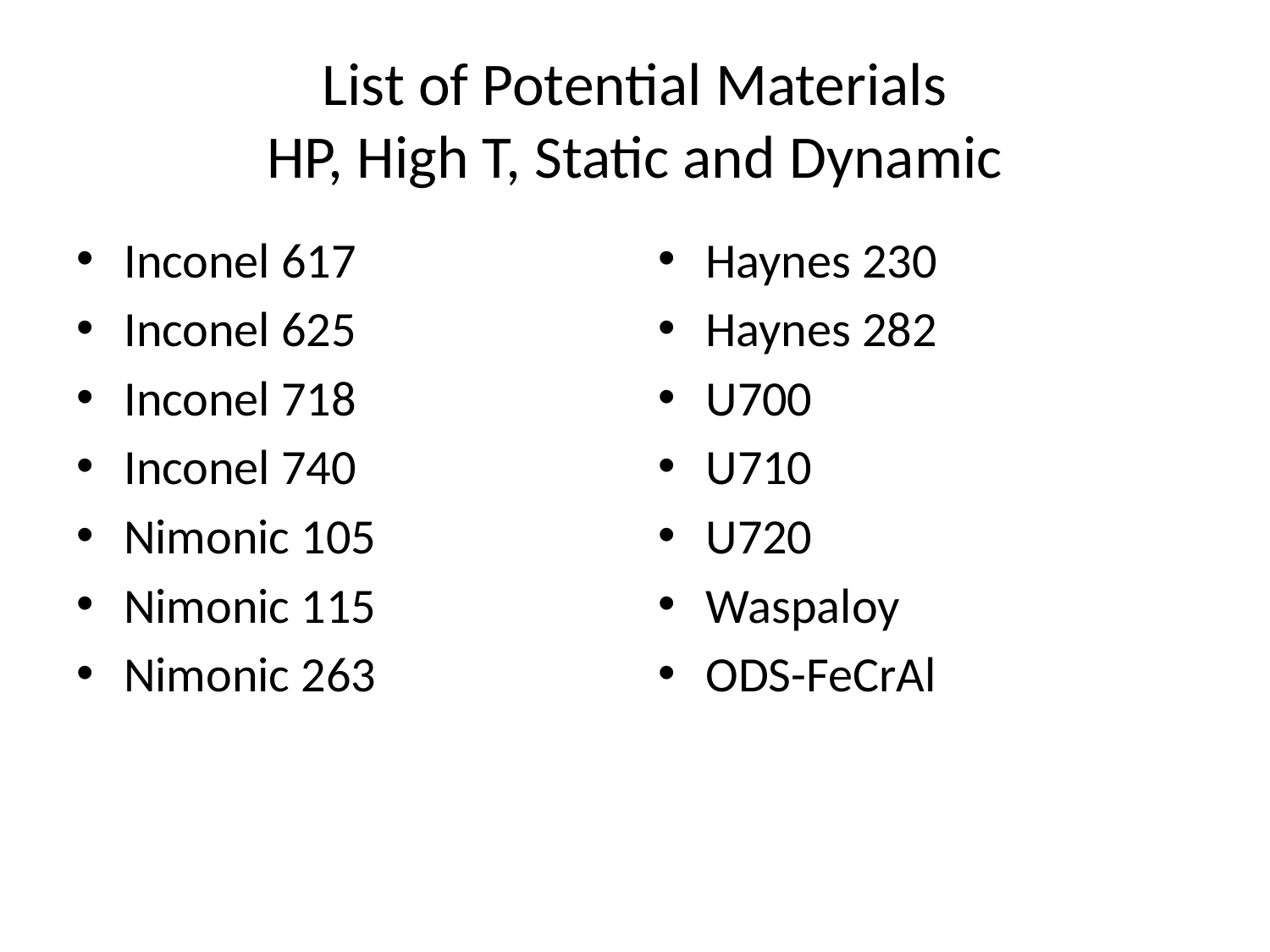

# List of Potential Materials HP, High T, Static and Dynamic
Inconel 617
Inconel 625
Inconel 718
Inconel 740
Nimonic 105
Nimonic 115
Nimonic 263
Haynes 230
Haynes 282
U700
U710
U720
Waspaloy
ODS-FeCrAl